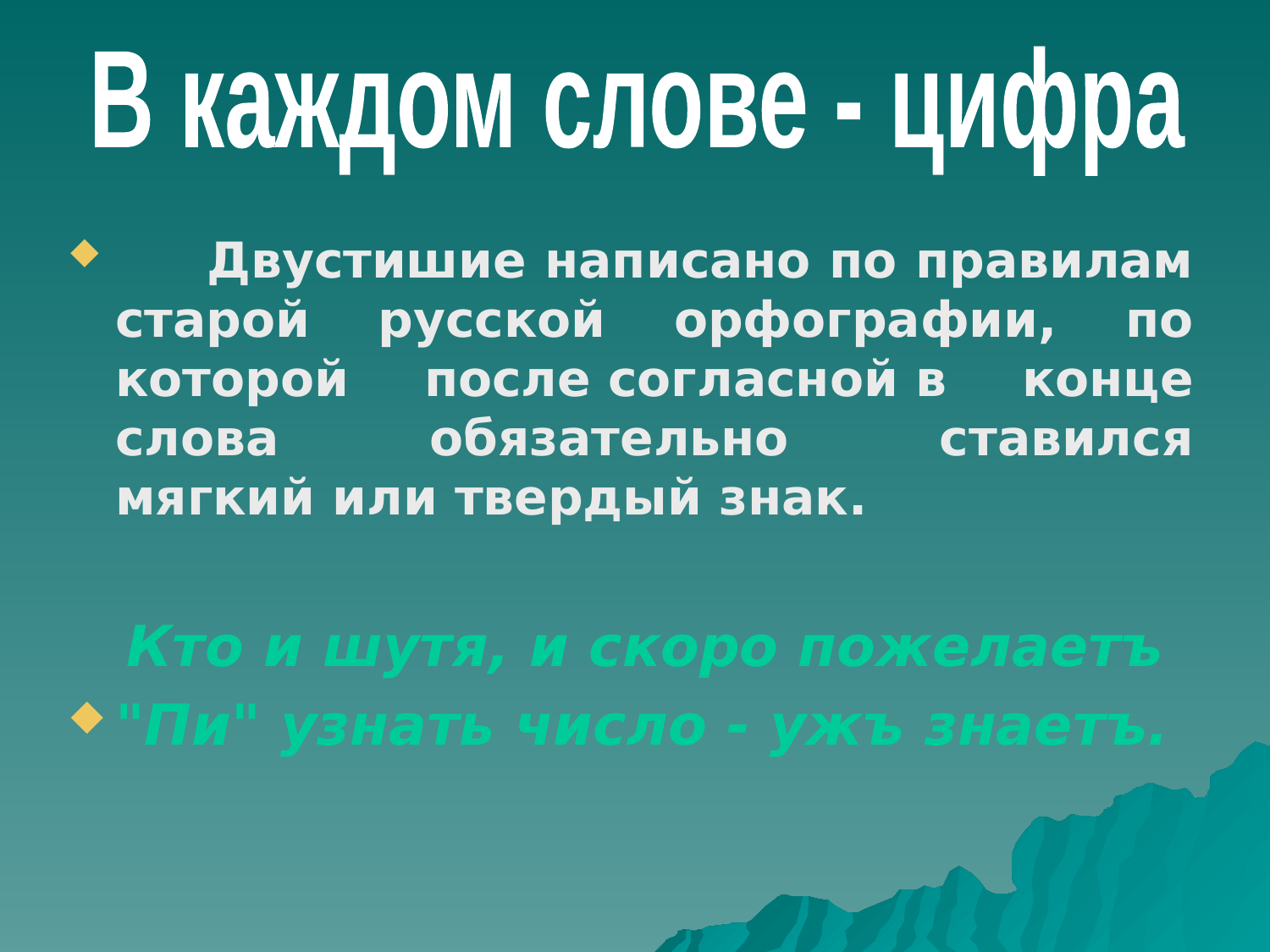

В каждом слове - цифра
     Двустишие написано по правилам старой русской орфографии, по которой после согласной в конце слова обязательно ставился мягкий или твердый знак.

   Кто и шутя, и скоро пожелаетъ
"Пи" узнать число - ужъ знаетъ.